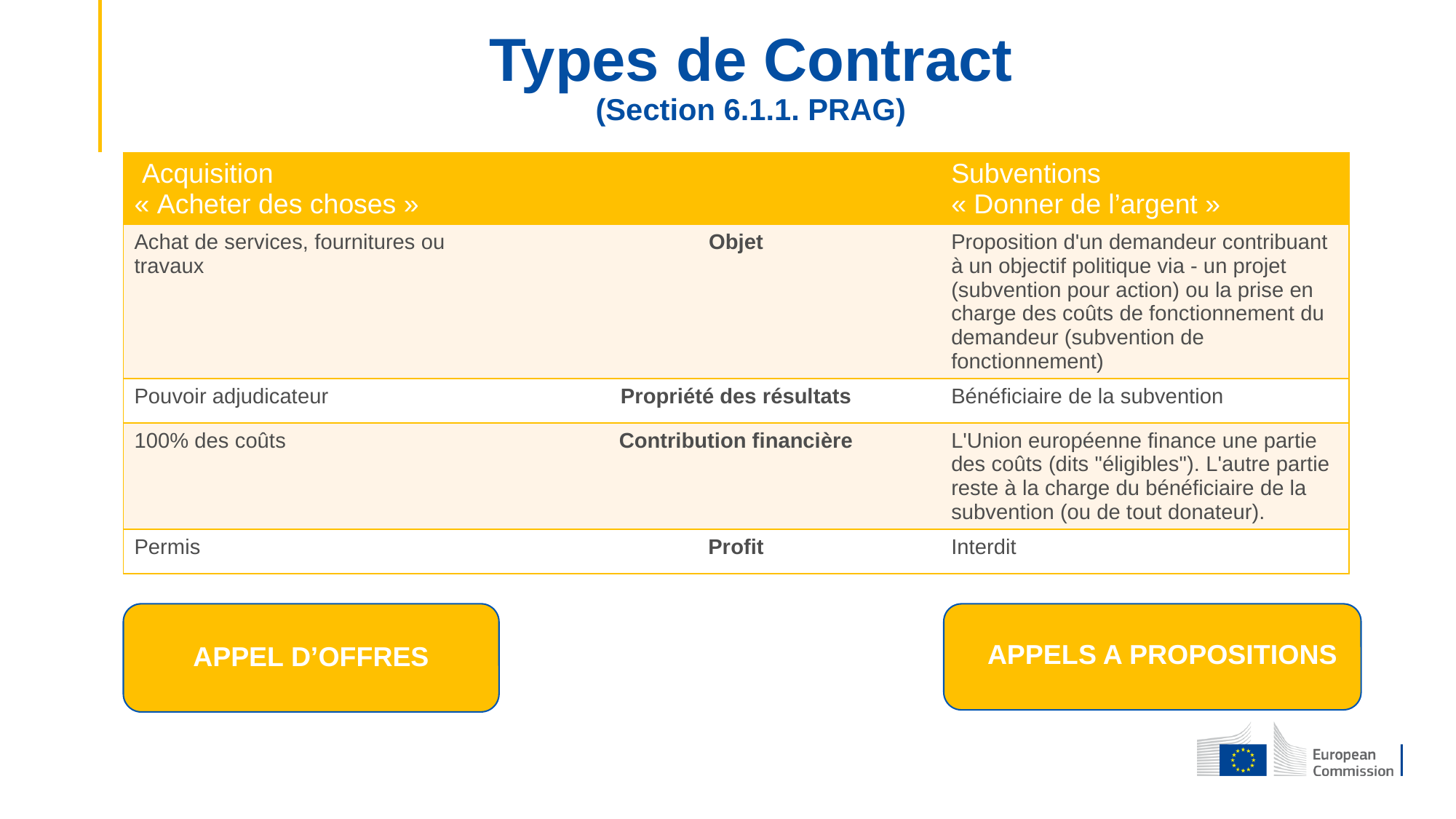

# Types de Contract (Section 6.1.1. PRAG)
| Acquisition   « Acheter des choses » |  | Subventions « Donner de l’argent » |
| --- | --- | --- |
| Achat de services, fournitures ou travaux | Objet | Proposition d'un demandeur contribuant à un objectif politique via - un projet (subvention pour action) ou la prise en charge des coûts de fonctionnement du demandeur (subvention de fonctionnement) |
| Pouvoir adjudicateur | Propriété des résultats | Bénéficiaire de la subvention |
| 100% des coûts | Contribution financière | L'Union européenne finance une partie des coûts (dits "éligibles"). L'autre partie reste à la charge du bénéficiaire de la subvention (ou de tout donateur). |
| Permis | Profit | Interdit |

APPELS A PROPOSITIONS
APPEL D’OFFRES